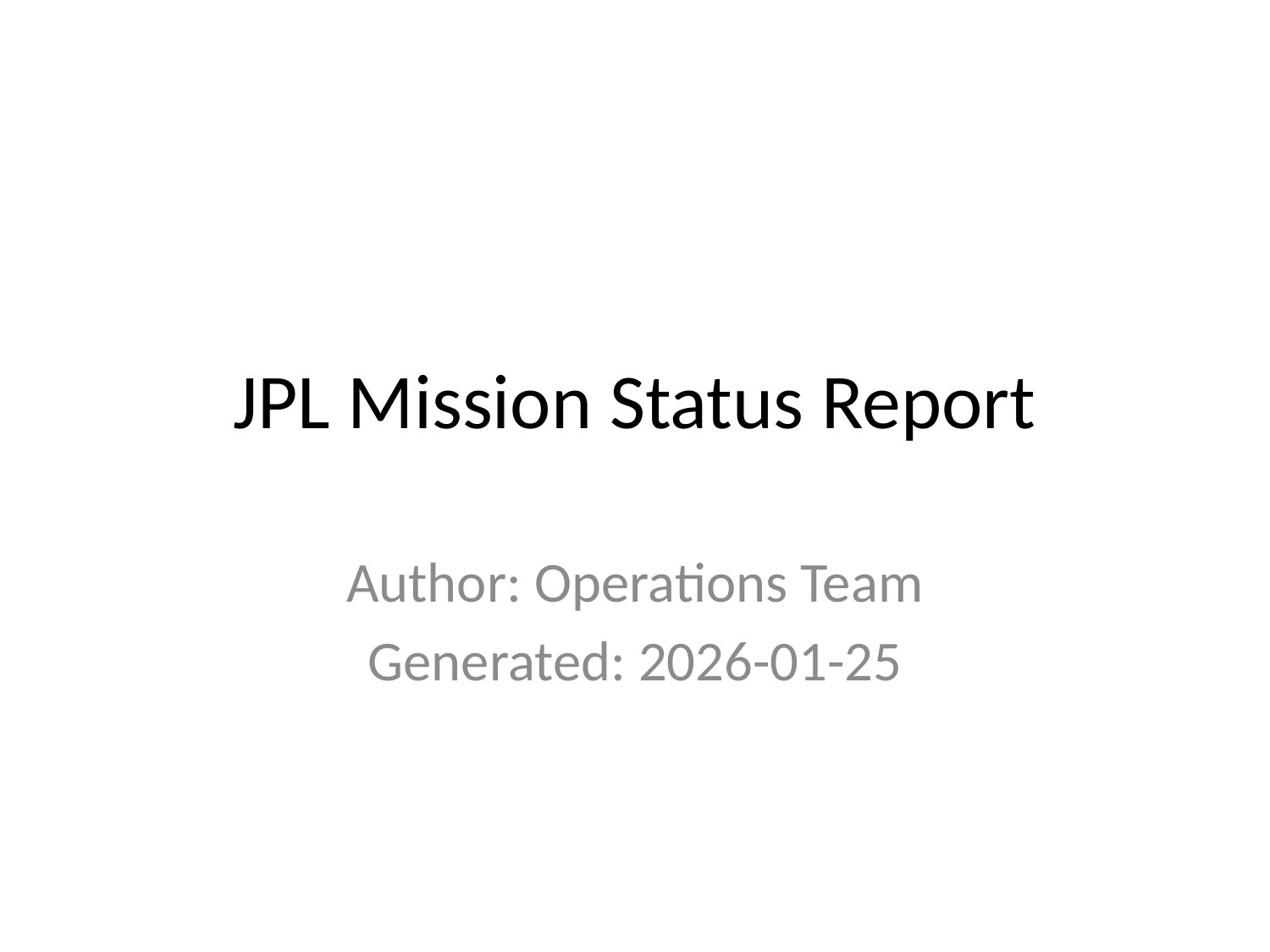

# JPL Mission Status Report
Author: Operations Team
Generated: 2026-01-25